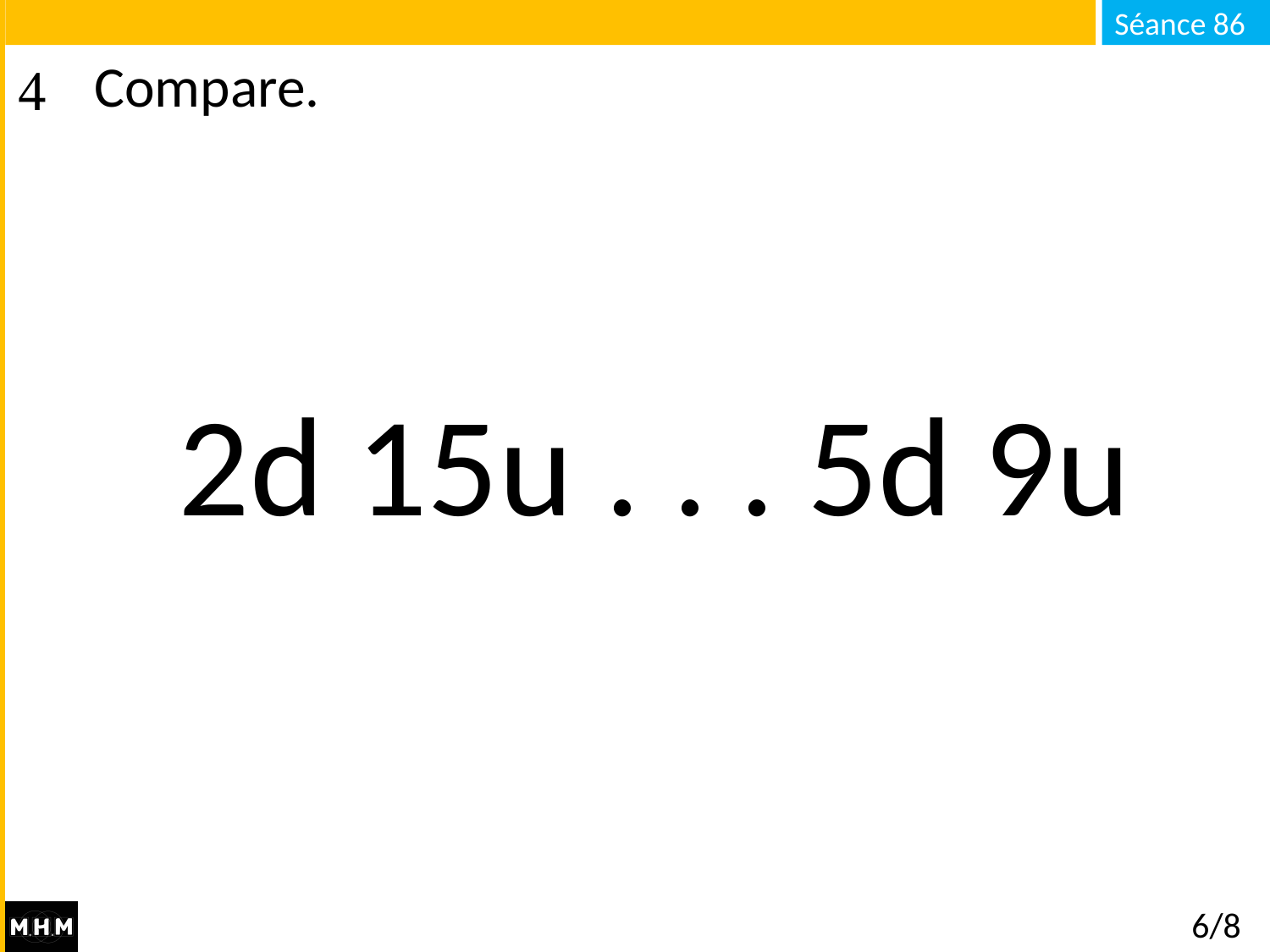

# Compare.
2d 15u . . . 5d 9u
6/8